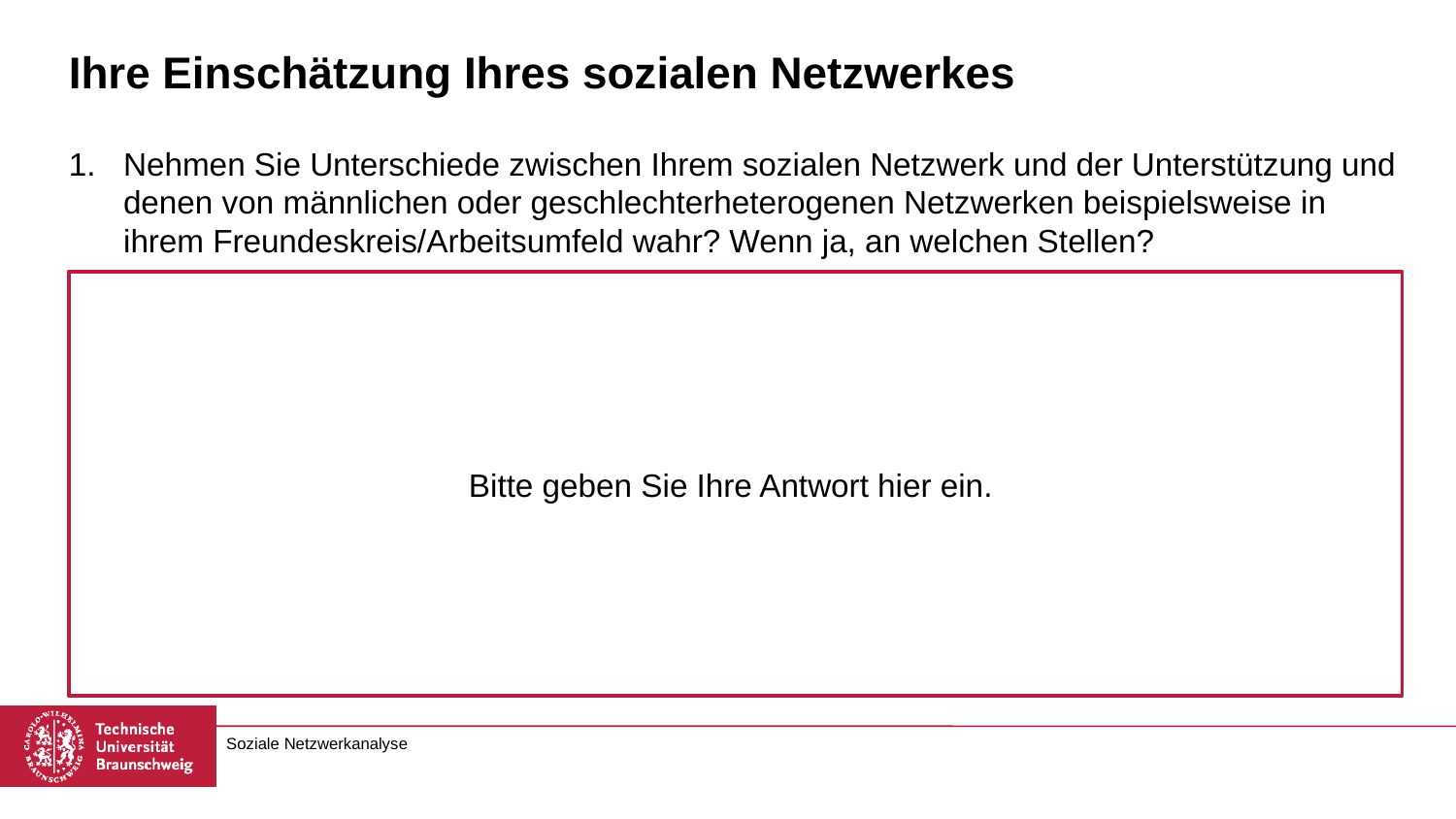

# Ihre Einschätzung Ihres sozialen Netzwerkes
Nehmen Sie Unterschiede zwischen Ihrem sozialen Netzwerk und der Unterstützung und denen von männlichen oder geschlechterheterogenen Netzwerken beispielsweise in ihrem Freundeskreis/Arbeitsumfeld wahr? Wenn ja, an welchen Stellen?
Bitte geben Sie Ihre Antwort hier ein.